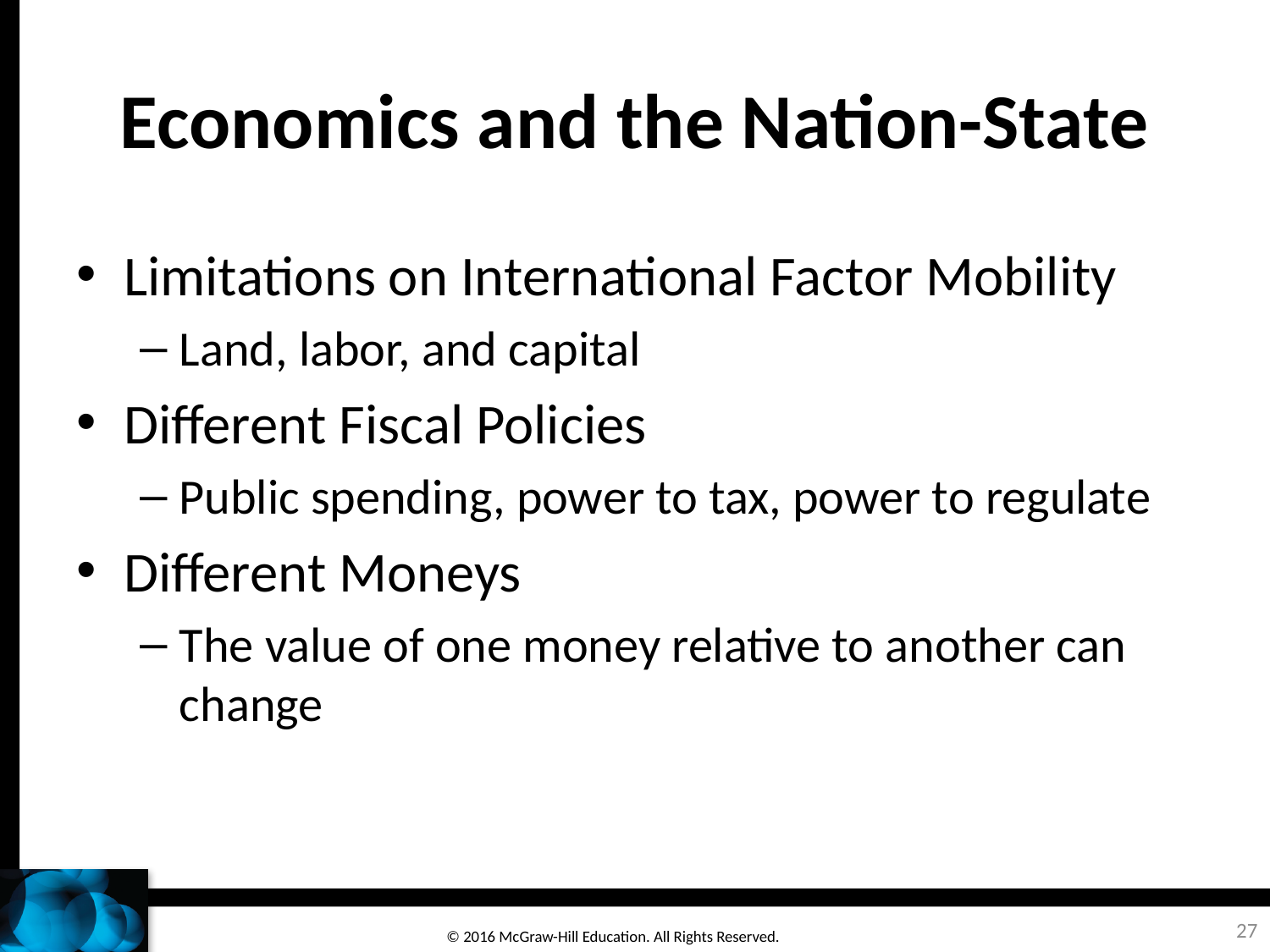

# Economics and the Nation-State
Limitations on International Factor Mobility
Land, labor, and capital
Different Fiscal Policies
Public spending, power to tax, power to regulate
Different Moneys
The value of one money relative to another can change
27
© 2016 McGraw-Hill Education. All Rights Reserved.